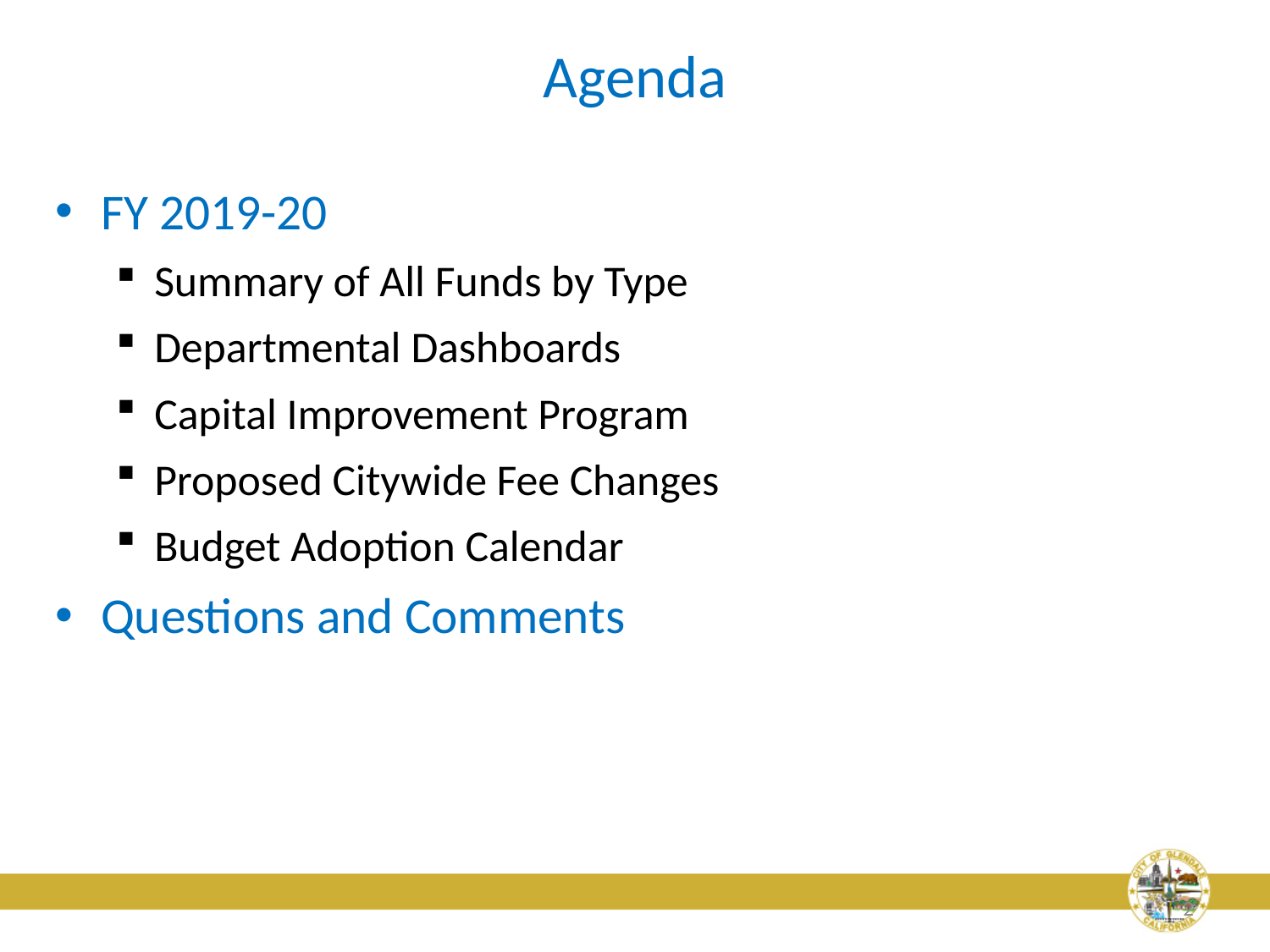

# Agenda
FY 2019-20
Summary of All Funds by Type
Departmental Dashboards
Capital Improvement Program
Proposed Citywide Fee Changes
Budget Adoption Calendar
Questions and Comments
2